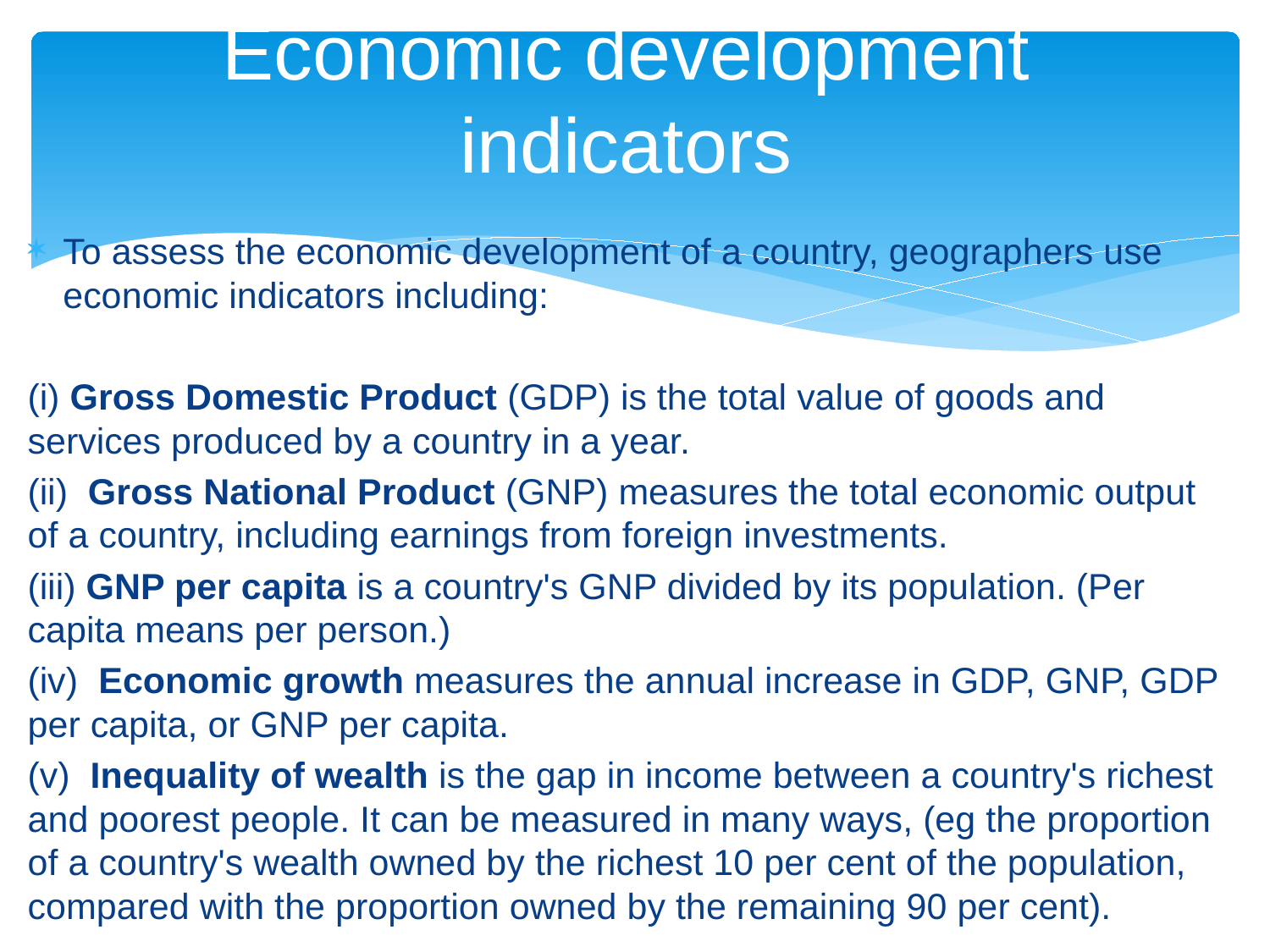

# Economic development indicators
To assess the economic development of a country, geographers use economic indicators including:

(i) Gross Domestic Product (GDP) is the total value of goods and services produced by a country in a year.
(ii)  Gross National Product (GNP) measures the total economic output of a country, including earnings from foreign investments.
(iii) GNP per capita is a country's GNP divided by its population. (Per capita means per person.)
(iv)  Economic growth measures the annual increase in GDP, GNP, GDP per capita, or GNP per capita.
(v)  Inequality of wealth is the gap in income between a country's richest and poorest people. It can be measured in many ways, (eg the proportion of a country's wealth owned by the richest 10 per cent of the population, compared with the proportion owned by the remaining 90 per cent).